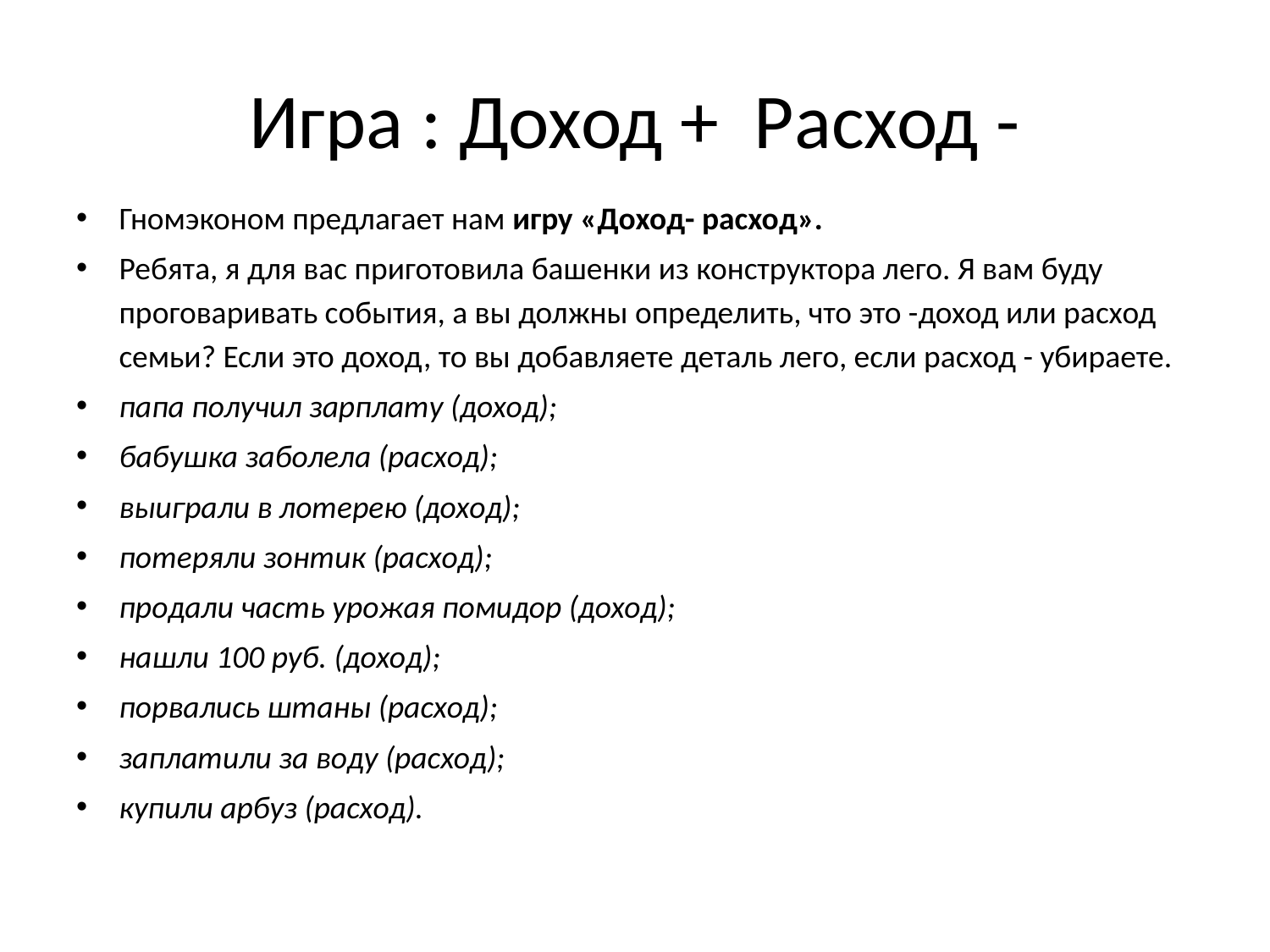

# Игра : Доход +  Расход -
Гномэконом предлагает нам игру «Доход- расход».
Ребята, я для вас приготовила башенки из конструктора лего. Я вам буду проговаривать события, а вы должны определить, что это -доход или расход семьи? Если это доход, то вы добавляете деталь лего, если расход - убираете.
папа получил зарплату (доход);
бабушка заболела (расход);
выиграли в лотерею (доход);
потеряли зонтик (расход);
продали часть урожая помидор (доход);
нашли 100 руб. (доход);
порвались штаны (расход);
заплатили за воду (расход);
купили арбуз (расход).